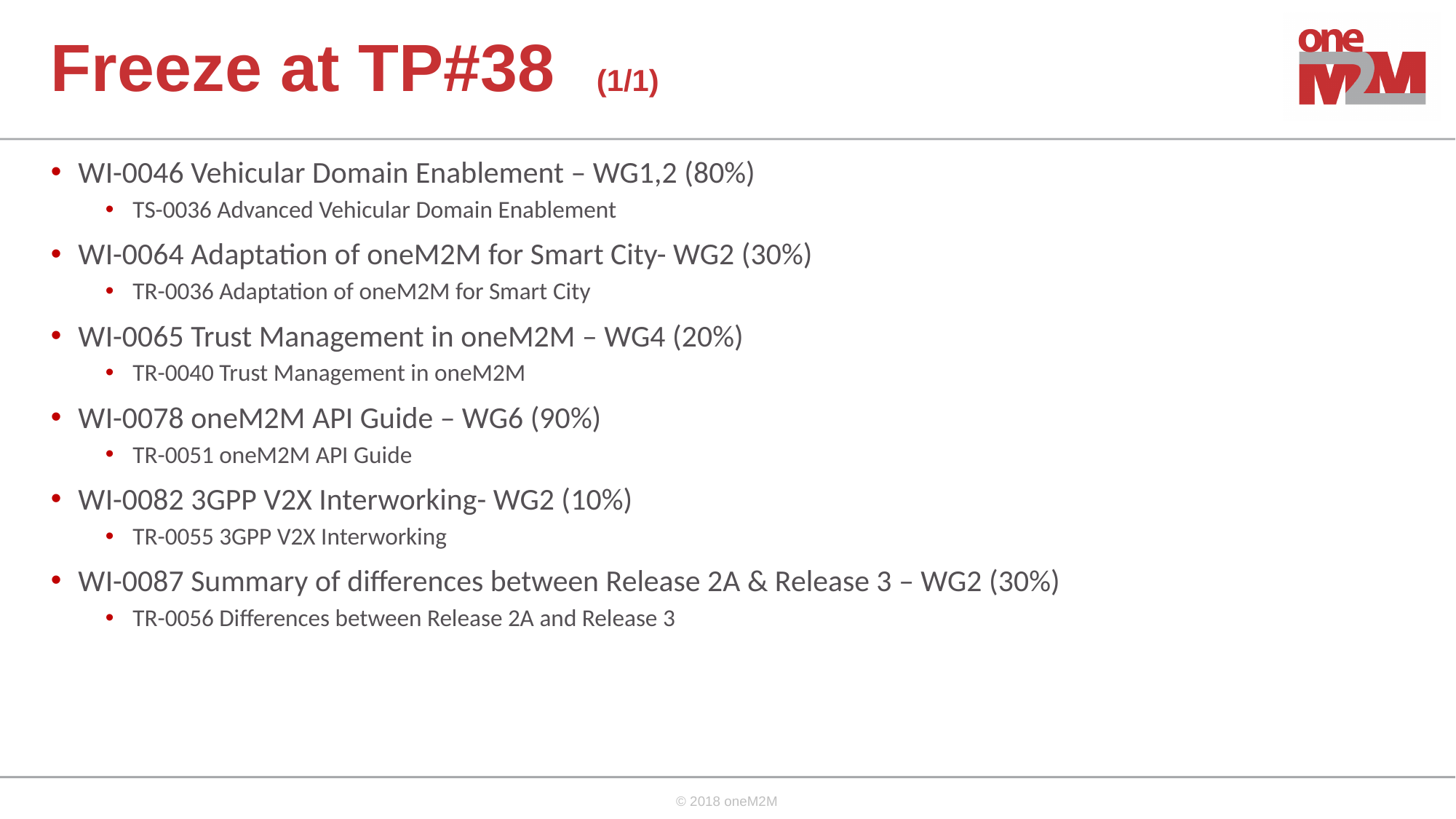

# Freeze at TP#38	(1/1)
WI-0046 Vehicular Domain Enablement – WG1,2 (80%)
TS-0036 Advanced Vehicular Domain Enablement
WI-0064 Adaptation of oneM2M for Smart City- WG2 (30%)
TR-0036 Adaptation of oneM2M for Smart City
WI-0065 Trust Management in oneM2M – WG4 (20%)
TR-0040 Trust Management in oneM2M
WI-0078 oneM2M API Guide – WG6 (90%)
TR-0051 oneM2M API Guide
WI-0082 3GPP V2X Interworking- WG2 (10%)
TR-0055 3GPP V2X Interworking
WI-0087 Summary of differences between Release 2A & Release 3 – WG2 (30%)
TR-0056 Differences between Release 2A and Release 3